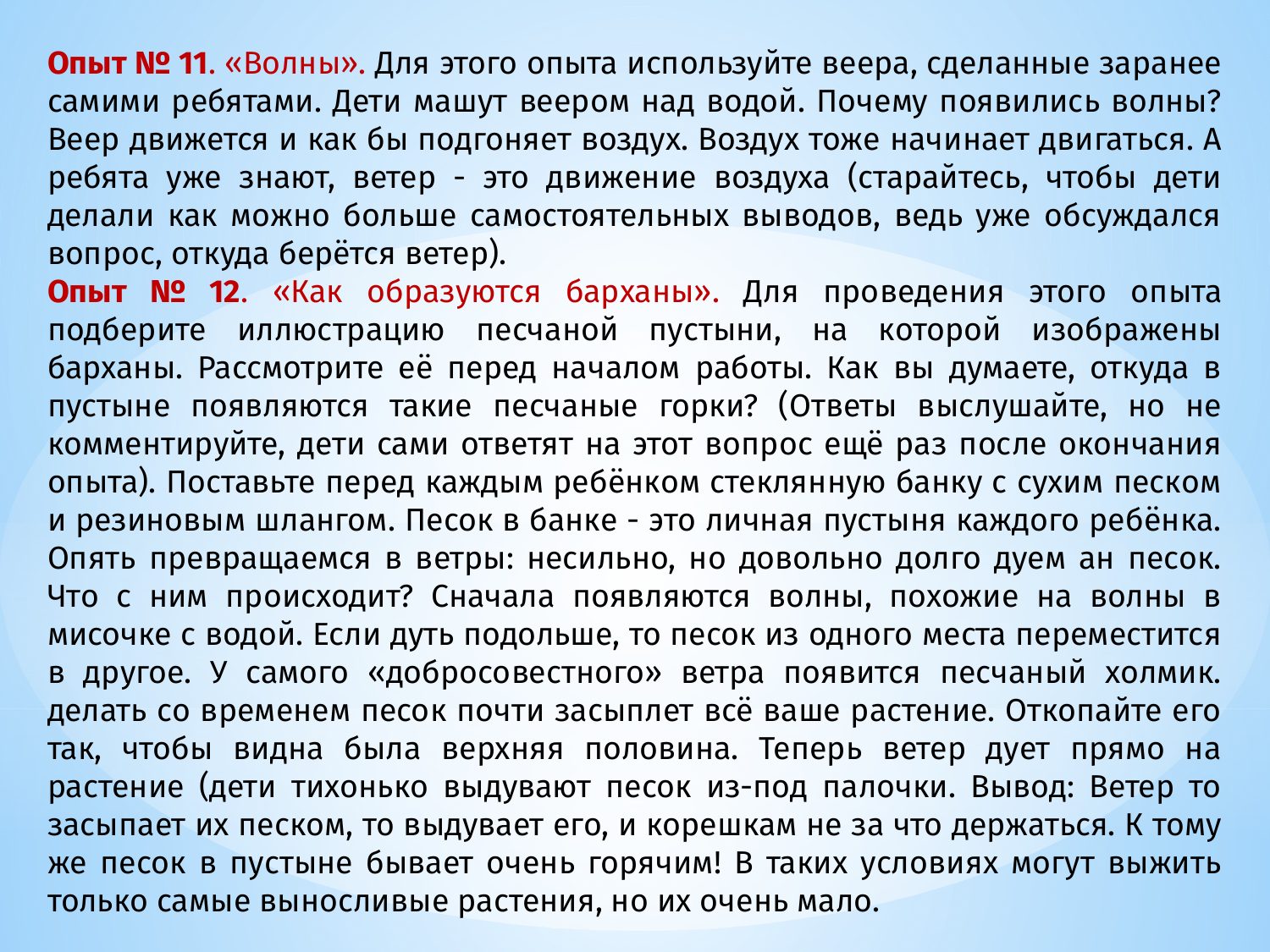

Опыт № 11. «Волны». Для этого опыта используйте веера, сделанные заранее самими ребятами. Дети машут веером над водой. Почему появились волны? Веер движется и как бы подгоняет воздух. Воздух тоже начинает двигаться. А ребята уже знают, ветер - это движение воздуха (старайтесь, чтобы дети делали как можно больше самостоятельных выводов, ведь уже обсуждался вопрос, откуда берётся ветер).
Опыт № 12. «Как образуются барханы». Для проведения этого опыта подберите иллюстрацию песчаной пустыни, на которой изображены барханы. Рассмотрите её перед началом работы. Как вы думаете, откуда в пустыне появляются такие песчаные горки? (Ответы выслушайте, но не комментируйте, дети сами ответят на этот вопрос ещё раз после окончания опыта). Поставьте перед каждым ребёнком стеклянную банку с сухим песком и резиновым шлангом. Песок в банке - это личная пустыня каждого ребёнка. Опять превращаемся в ветры: несильно, но довольно долго дуем ан песок. Что с ним происходит? Сначала появляются волны, похожие на волны в мисочке с водой. Если дуть подольше, то песок из одного места переместится в другое. У самого «добросовестного» ветра появится песчаный холмик. делать со временем песок почти засыплет всё ваше растение. Откопайте его так, чтобы видна была верхняя половина. Теперь ветер дует прямо на растение (дети тихонько выдувают песок из-под палочки. Вывод: Ветер то засыпает их песком, то выдувает его, и корешкам не за что держаться. К тому же песок в пустыне бывает очень горячим! В таких условиях могут выжить только самые выносливые растения, но их очень мало.